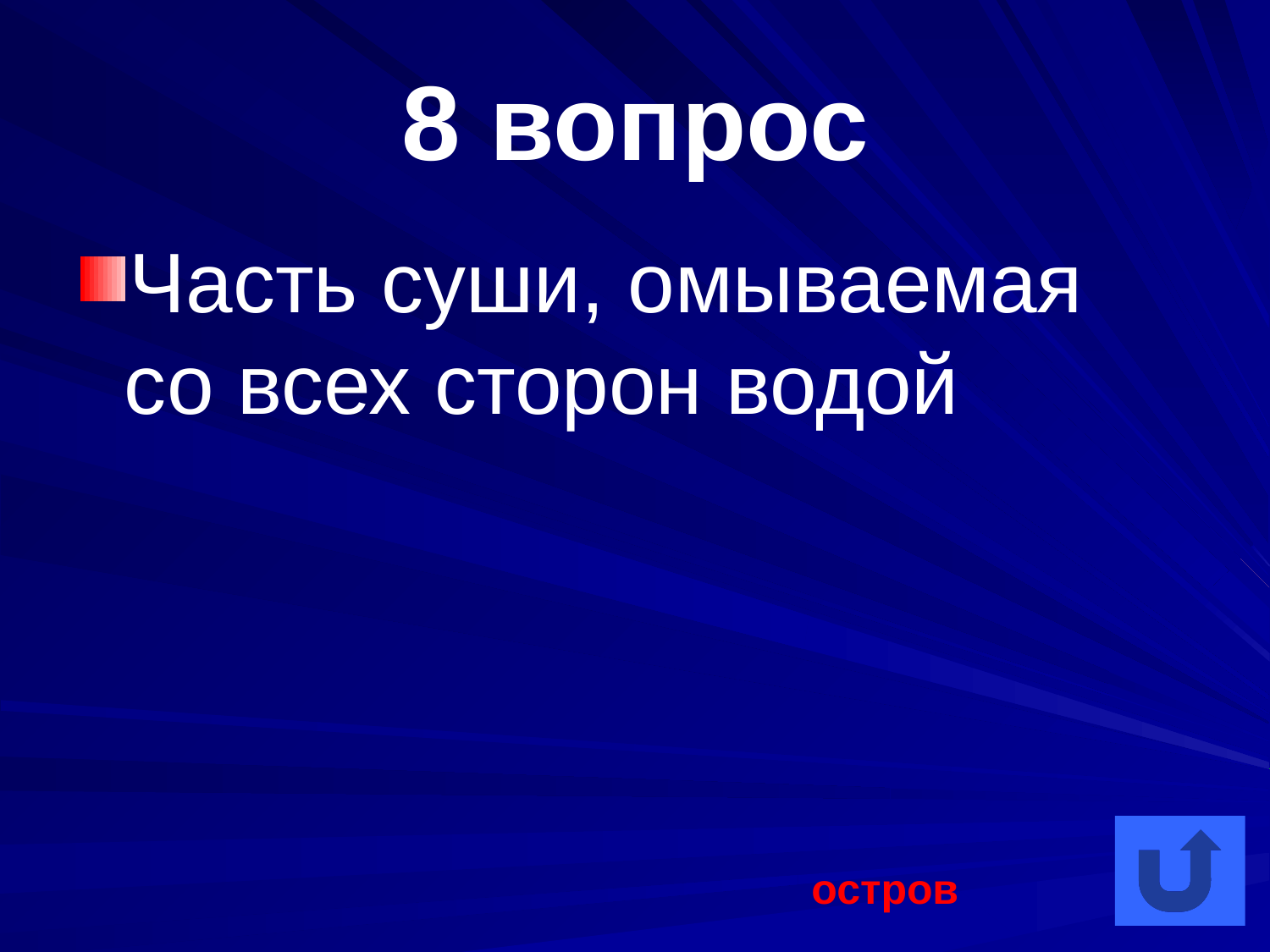

# 8 вопрос
Часть суши, омываемая со всех сторон водой

остров